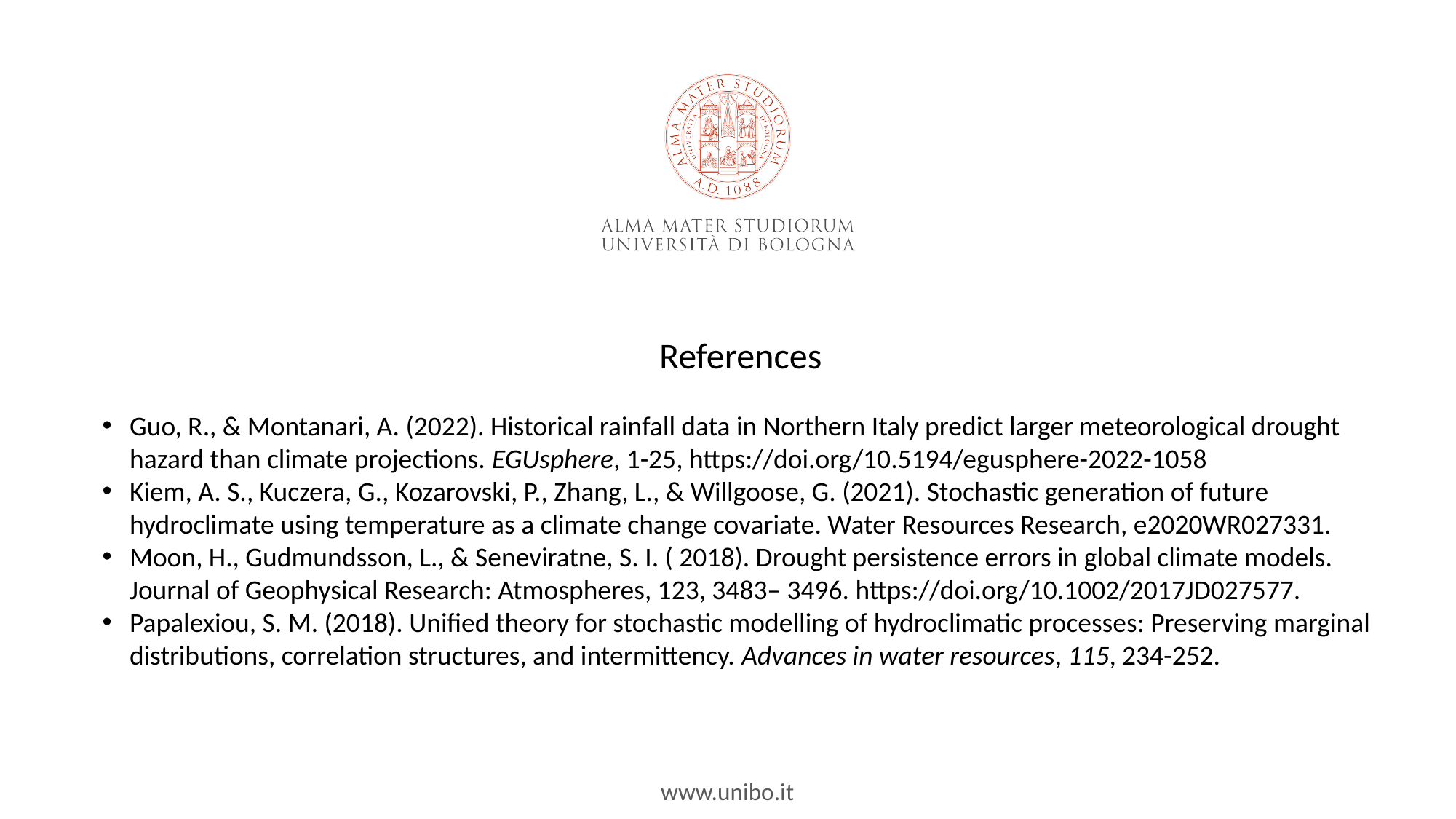

References

Guo, R., & Montanari, A. (2022). Historical rainfall data in Northern Italy predict larger meteorological drought hazard than climate projections. EGUsphere, 1-25, https://doi.org/10.5194/egusphere-2022-1058
Kiem, A. S., Kuczera, G., Kozarovski, P., Zhang, L., & Willgoose, G. (2021). Stochastic generation of future hydroclimate using temperature as a climate change covariate. Water Resources Research, e2020WR027331.
Moon, H., Gudmundsson, L., & Seneviratne, S. I. ( 2018). Drought persistence errors in global climate models. Journal of Geophysical Research: Atmospheres, 123, 3483– 3496. https://doi.org/10.1002/2017JD027577.
Papalexiou, S. M. (2018). Unified theory for stochastic modelling of hydroclimatic processes: Preserving marginal distributions, correlation structures, and intermittency. Advances in water resources, 115, 234-252.